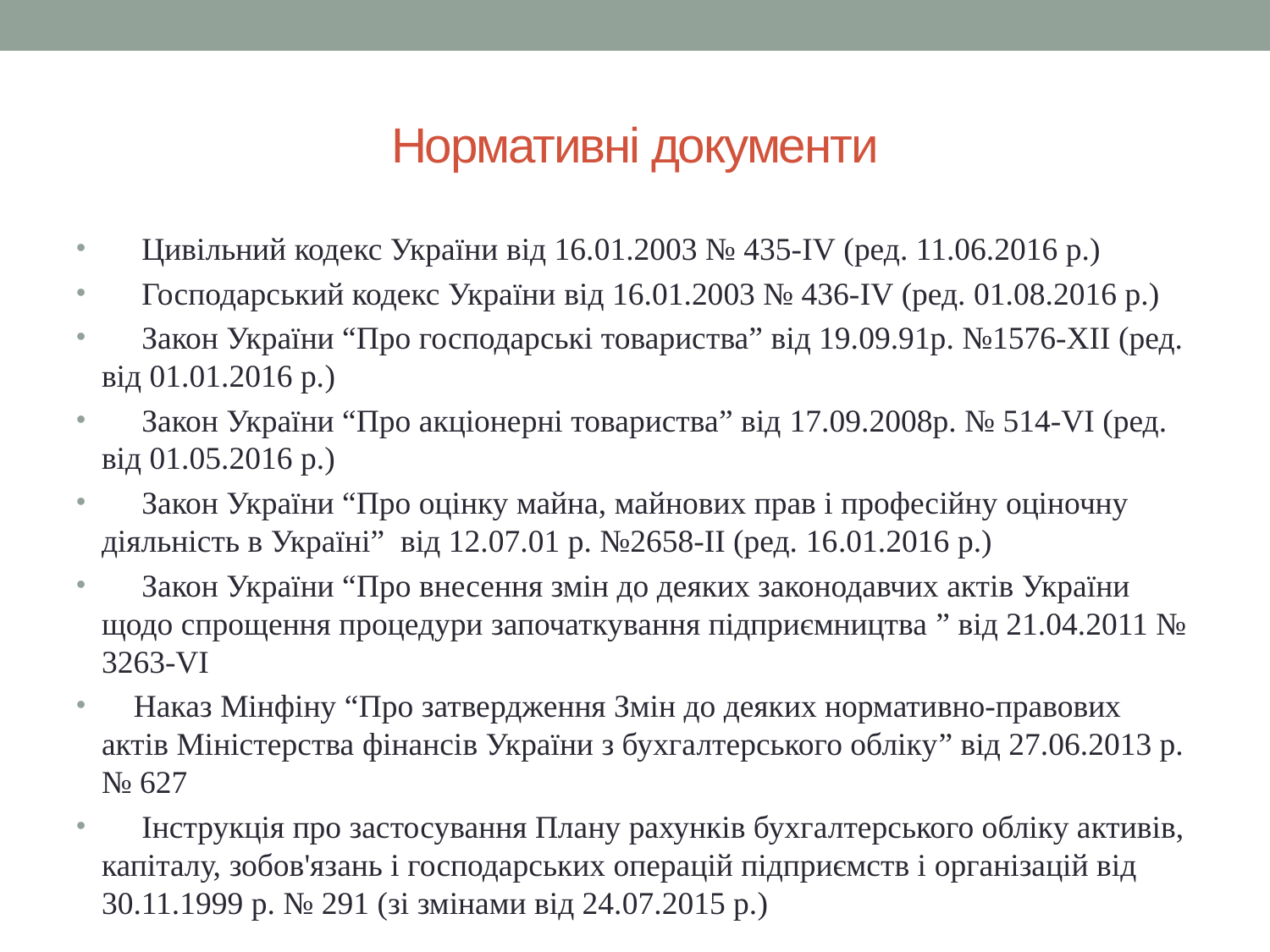

# Нормативні документи
     Цивільний кодекс України від 16.01.2003 № 435-IV (ред. 11.06.2016 р.)
     Господарський кодекс України від 16.01.2003 № 436-IV (ред. 01.08.2016 р.)
     Закон України “Про господарські товариства” від 19.09.91р. №1576-ХІІ (ред. від 01.01.2016 р.)
     Закон України “Про акціонерні товариства” від 17.09.2008р. № 514-VI (ред. від 01.05.2016 р.)
     Закон України “Про оцінку майна, майнових прав і професійну оціночну діяльність в Україні”  від 12.07.01 р. №2658-ІІ (ред. 16.01.2016 р.)
     Закон України “Про внесення змін до деяких законодавчих актів України щодо спрощення процедури започаткування підприємництва ” від 21.04.2011 № 3263-VI
    Наказ Мінфіну “Про затвердження Змін до деяких нормативно-правових актів Міністерства фінансів України з бухгалтерського обліку” від 27.06.2013 р. № 627
     Інструкція про застосування Плану рахунків бухгалтерського обліку активів, капіталу, зобов'язань і господарських операцій підприємств і організацій від 30.11.1999 р. № 291 (зі змінами від 24.07.2015 р.)